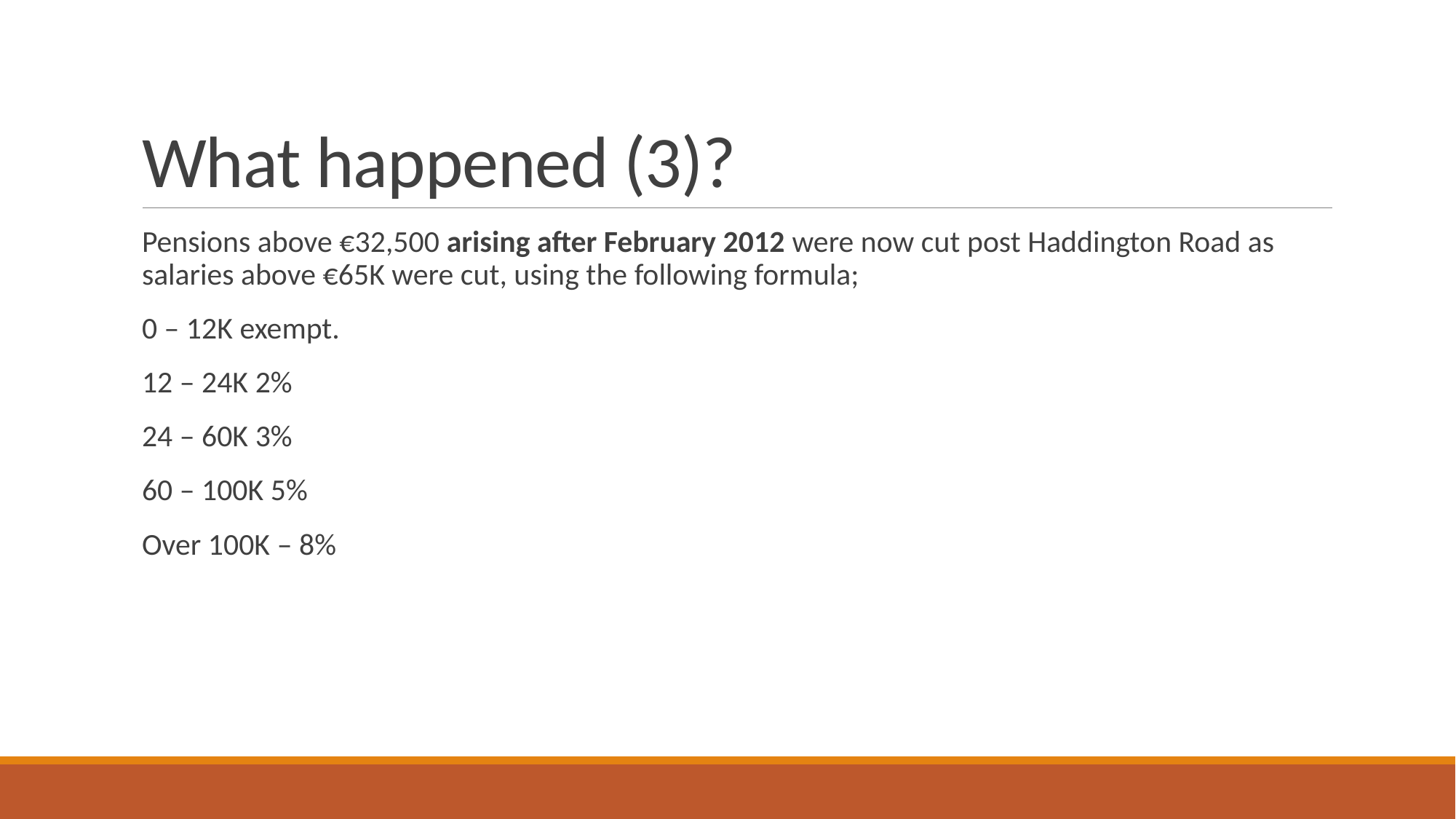

# What happened (3)?
Pensions above €32,500 arising after February 2012 were now cut post Haddington Road as salaries above €65K were cut, using the following formula;
0 – 12K exempt.
12 – 24K 2%
24 – 60K 3%
60 – 100K 5%
Over 100K – 8%